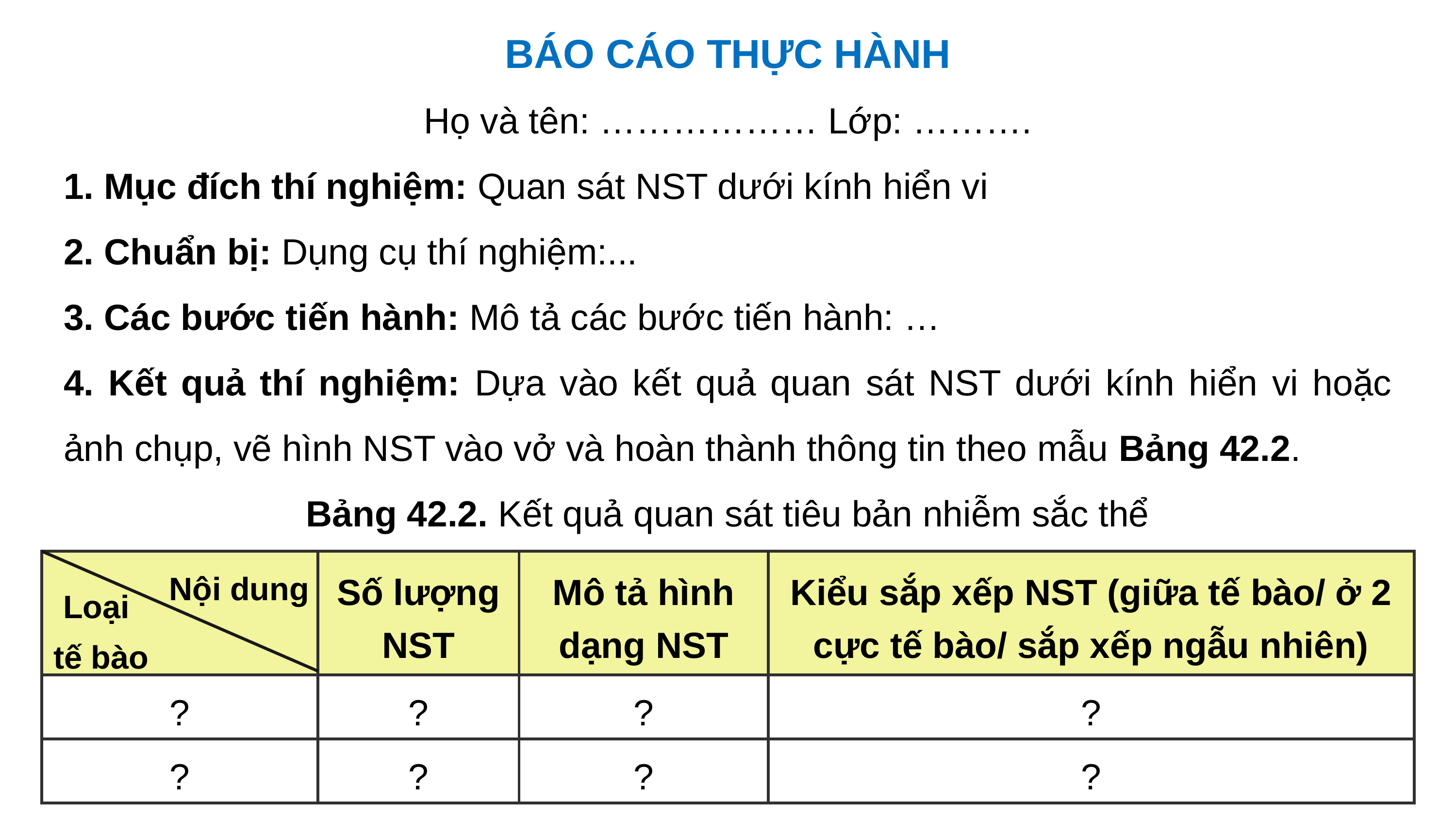

BÁO CÁO THỰC HÀNH
Họ và tên: ……………… Lớp: ……….
1. Mục đích thí nghiệm: Quan sát NST dưới kính hiển vi
2. Chuẩn bị: Dụng cụ thí nghiệm:...
3. Các bước tiến hành: Mô tả các bước tiến hành: …
4. Kết quả thí nghiệm: Dựa vào kết quả quan sát NST dưới kính hiển vi hoặc ảnh chụp, vẽ hình NST vào vở và hoàn thành thông tin theo mẫu Bảng 42.2.
Bảng 42.2. Kết quả quan sát tiêu bản nhiễm sắc thể
|  | Số lượng NST | Mô tả hình dạng NST | Kiểu sắp xếp NST (giữa tế bào/ ở 2 cực tế bào/ sắp xếp ngẫu nhiên) |
| --- | --- | --- | --- |
| ? | ? | ? | ? |
| ? | ? | ? | ? |
Nội dung
Loại
tế bào